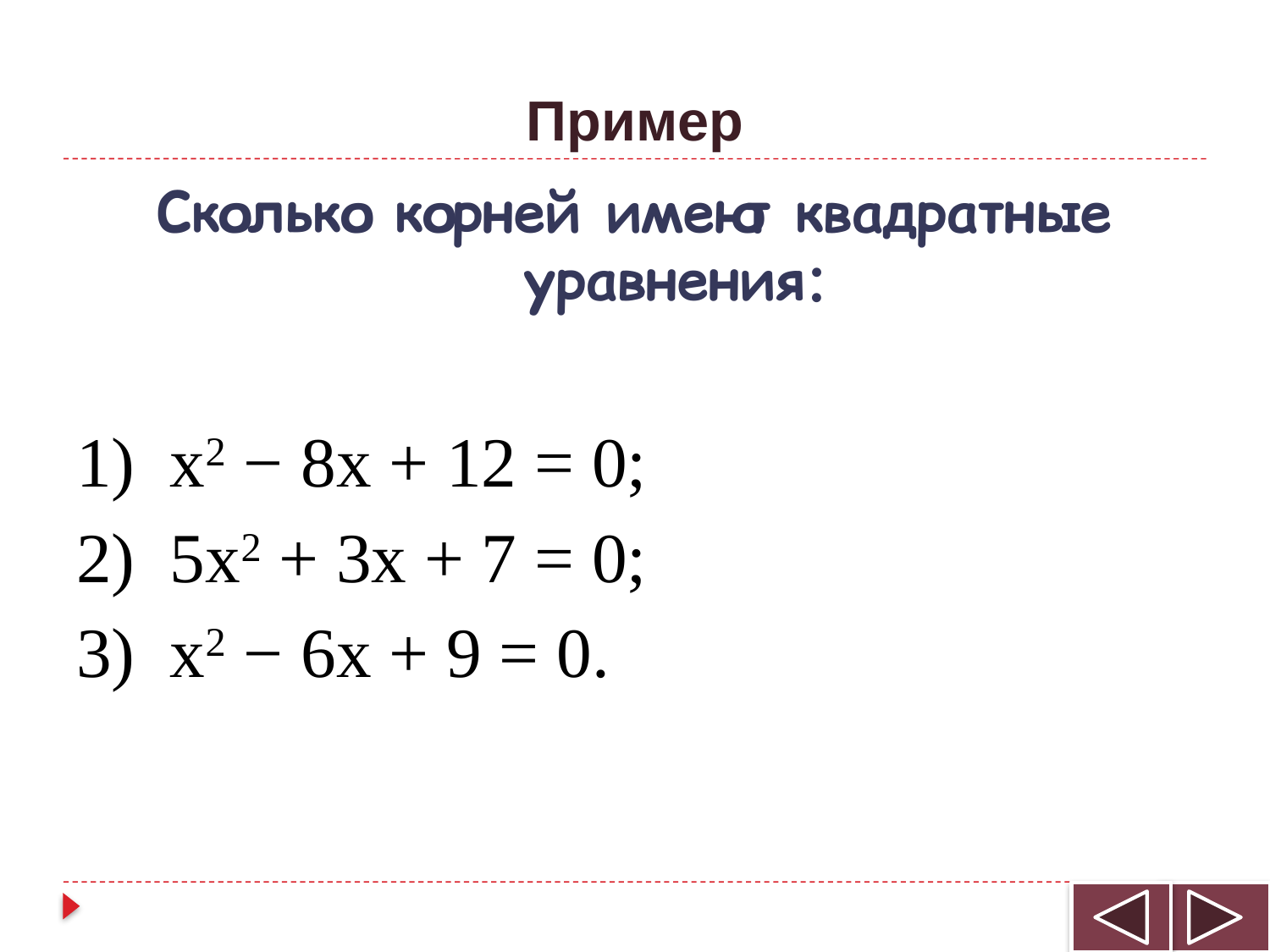

# Пример
Сколько корней имеют квадратные уравнения:

1)  x2 − 8x + 12 = 0;
2)  5x2 + 3x + 7 = 0;
3)  x2 − 6x + 9 = 0.